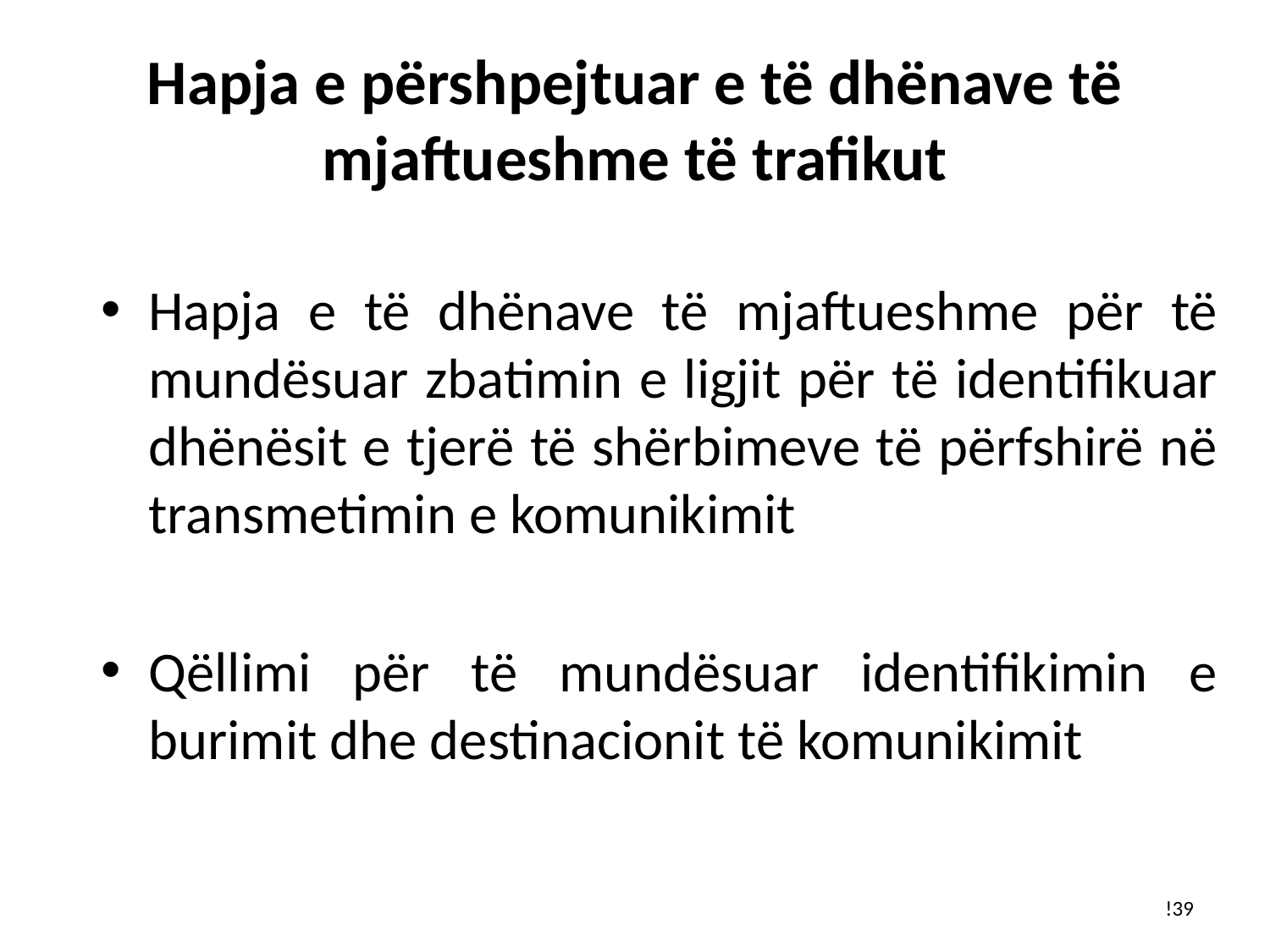

# Hapja e përshpejtuar e të dhënave të mjaftueshme të trafikut
Hapja e të dhënave të mjaftueshme për të mundësuar zbatimin e ligjit për të identifikuar dhënësit e tjerë të shërbimeve të përfshirë në transmetimin e komunikimit

Qëllimi për të mundësuar identifikimin e burimit dhe destinacionit të komunikimit
!39